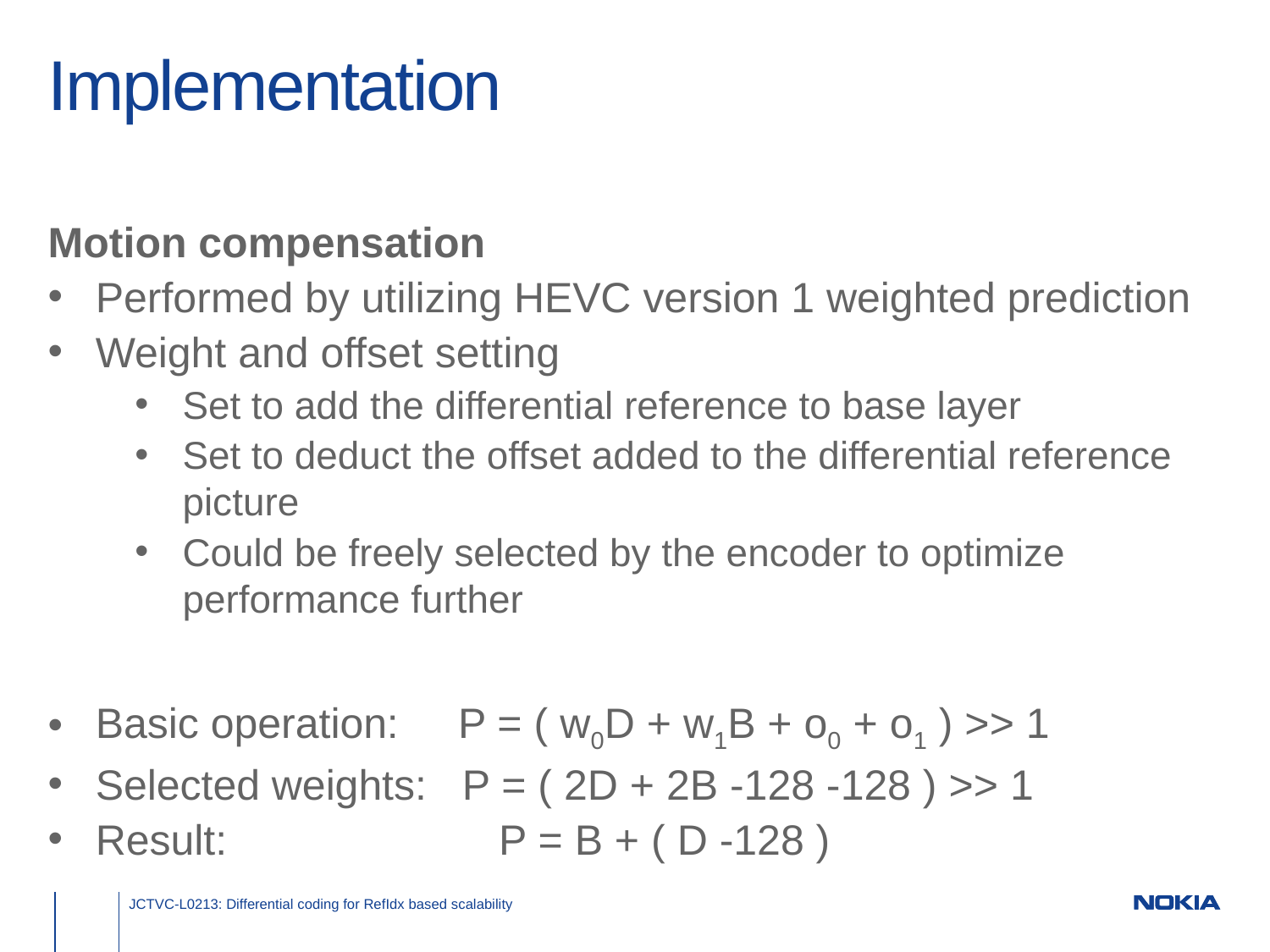

# Implementation
Motion compensation
Performed by utilizing HEVC version 1 weighted prediction
Weight and offset setting
Set to add the differential reference to base layer
Set to deduct the offset added to the differential reference picture
Could be freely selected by the encoder to optimize performance further

Basic operation:     P = ( w0D + w1B + o0 + o1 ) >> 1
Selected weights:   P = ( 2D + 2B -128 -128 ) >> 1
Result:                       P = B + ( D -128 )

JCTVC-L0213: Differential coding for RefIdx based scalability